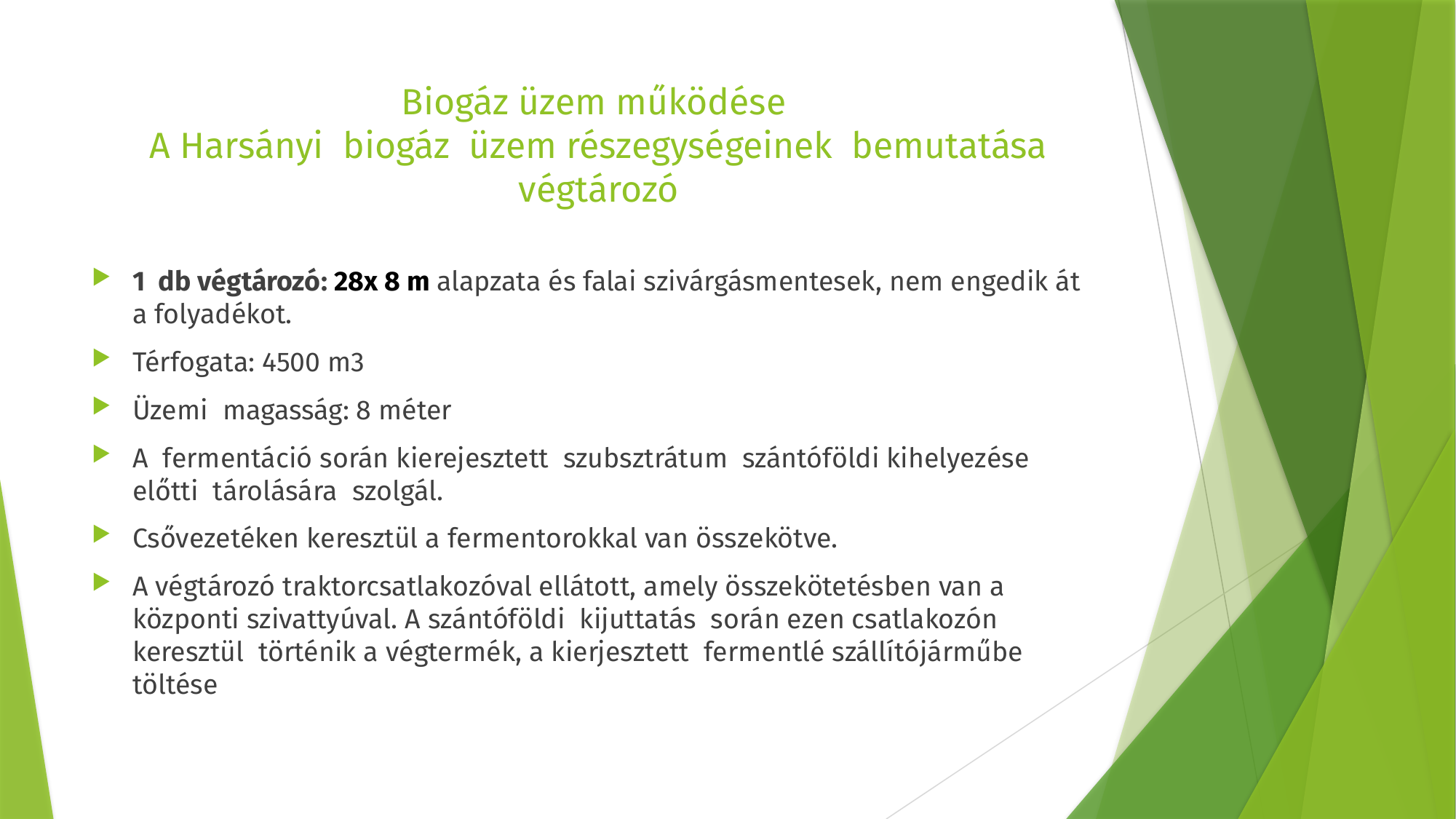

# Biogáz üzem működése A Harsányi  biogáz  üzem részegységeinek  bemutatása végtározó
1  db végtározó: 28x 8 m alapzata és falai szivárgásmentesek, nem engedik át a folyadékot.
Térfogata: 4500 m3
Üzemi  magasság: 8 méter
A  fermentáció során kierejesztett  szubsztrátum  szántóföldi kihelyezése  előtti  tárolására  szolgál.
Csővezetéken keresztül a fermentorokkal van összekötve.
A végtározó traktorcsatlakozóval ellátott, amely összekötetésben van a központi szivattyúval. A szántóföldi  kijuttatás  során ezen csatlakozón keresztül  történik a végtermék, a kierjesztett  fermentlé szállítójárműbe  töltése